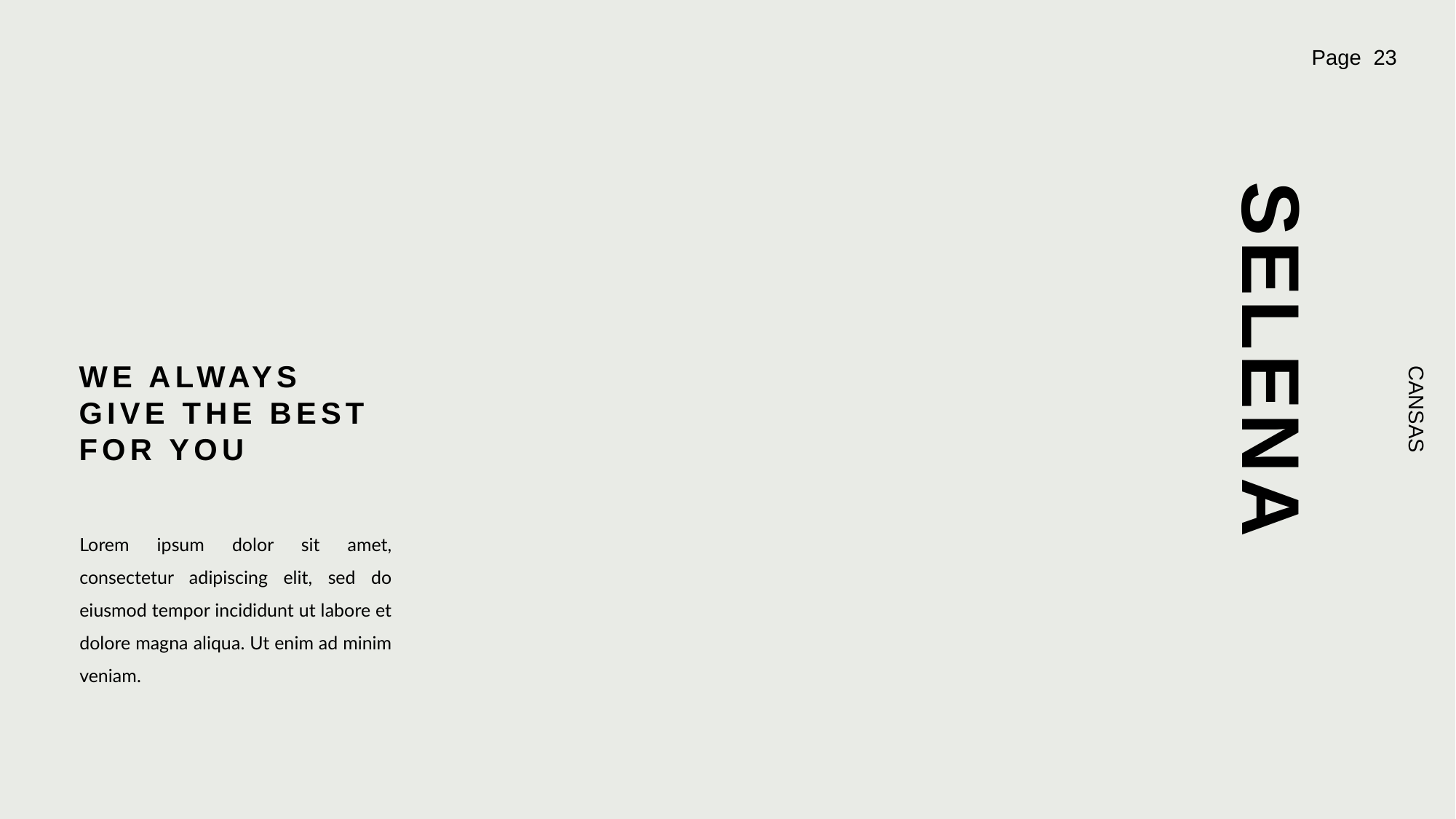

WE ALWAYS GIVE THE BEST FOR YOU
SELENA
Lorem ipsum dolor sit amet, consectetur adipiscing elit, sed do eiusmod tempor incididunt ut labore et dolore magna aliqua. Ut enim ad minim veniam.